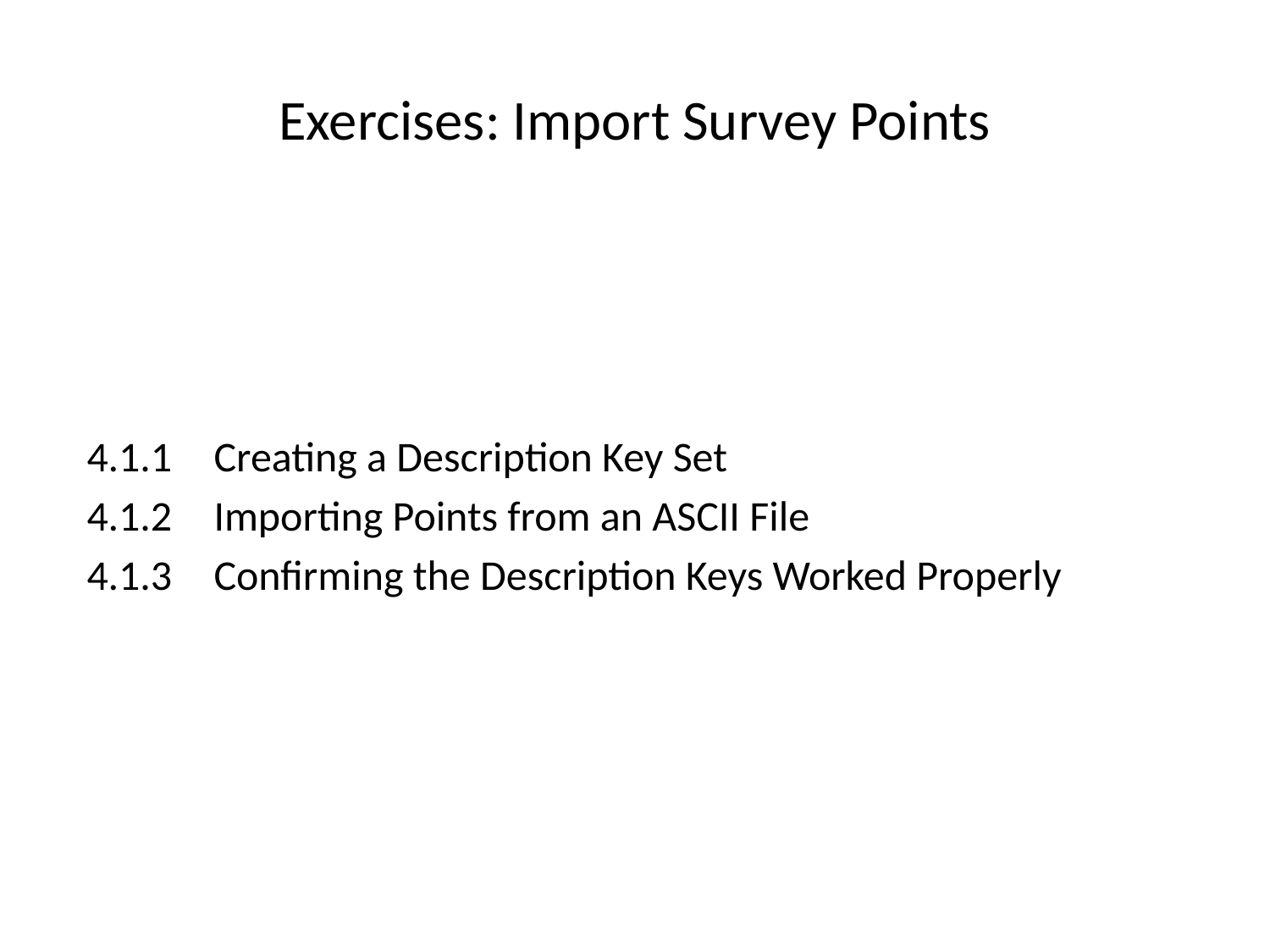

# Exercises: Import Survey Points
4.1.1	Creating a Description Key Set
4.1.2	Importing Points from an ASCII File
4.1.3	Confirming the Description Keys Worked Properly